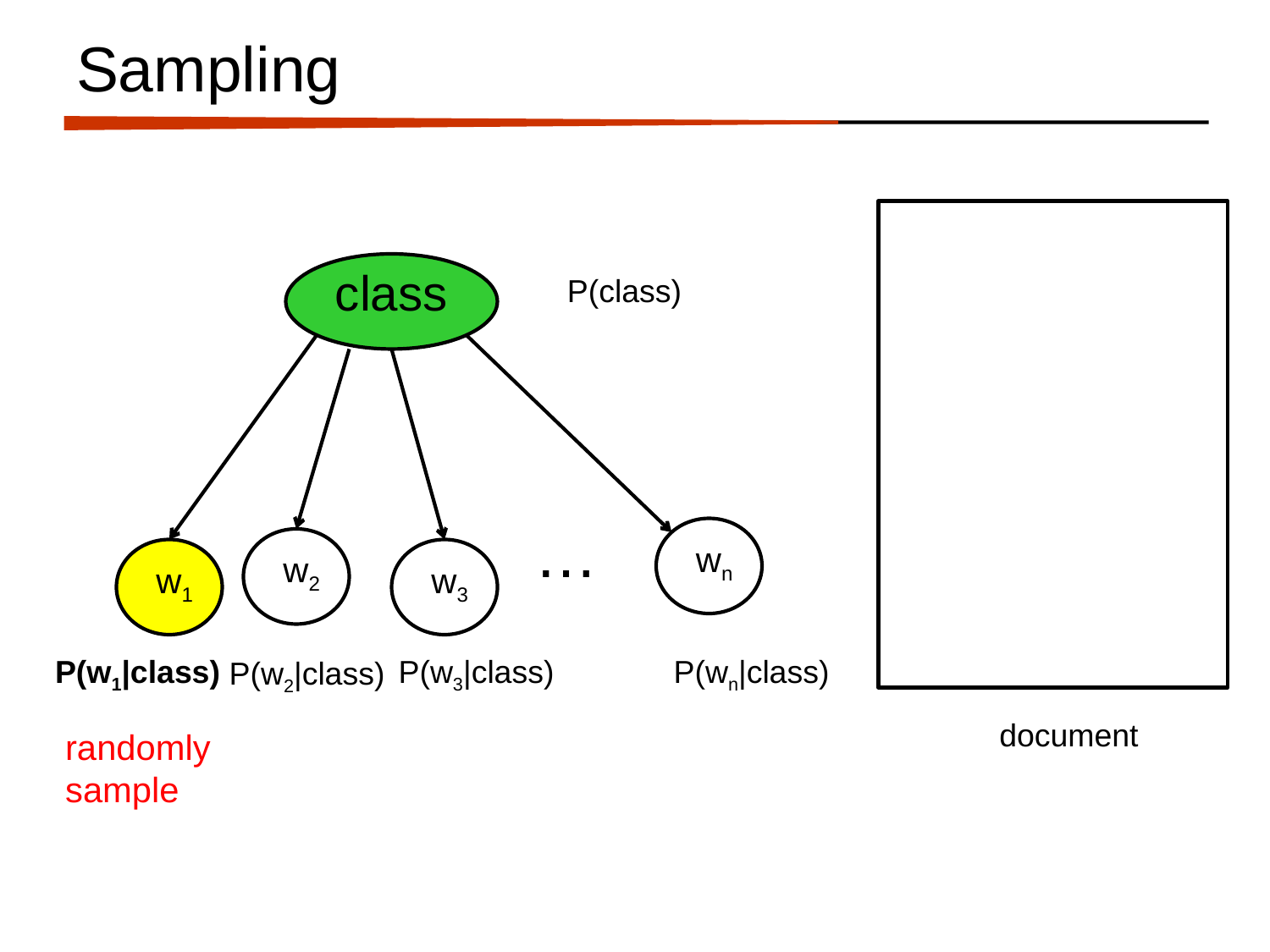

# Sampling

class
P(class)
…

wn

w2

w1

w3
P(w1|class)
P(w3|class)
P(wn|class)
P(w2|class)
document
randomly sample